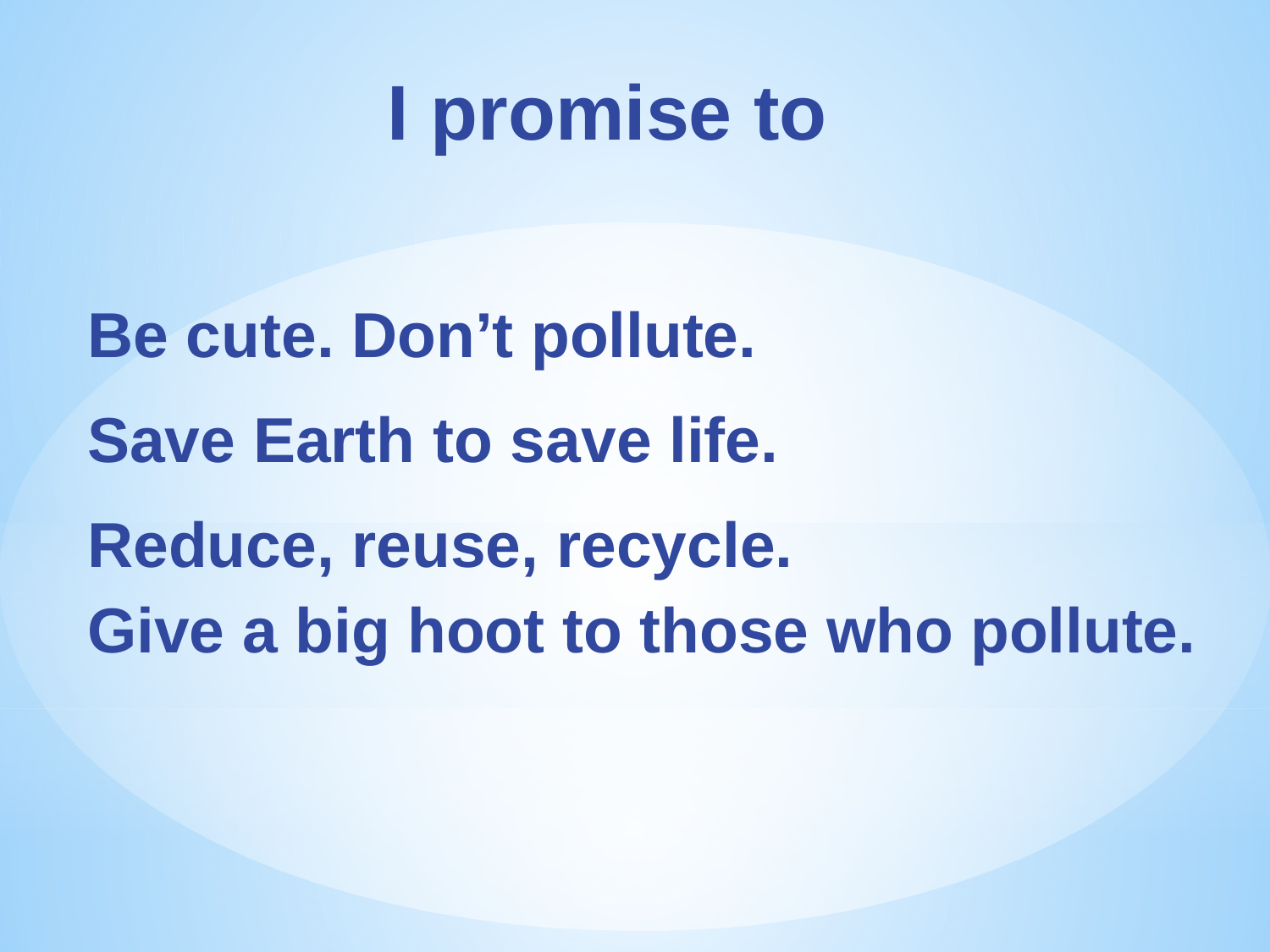

I promise to
Be cute. Don’t pollute.
Save Earth to save life.
Reduce, reuse, recycle.
Give a big hoot to those who pollute.